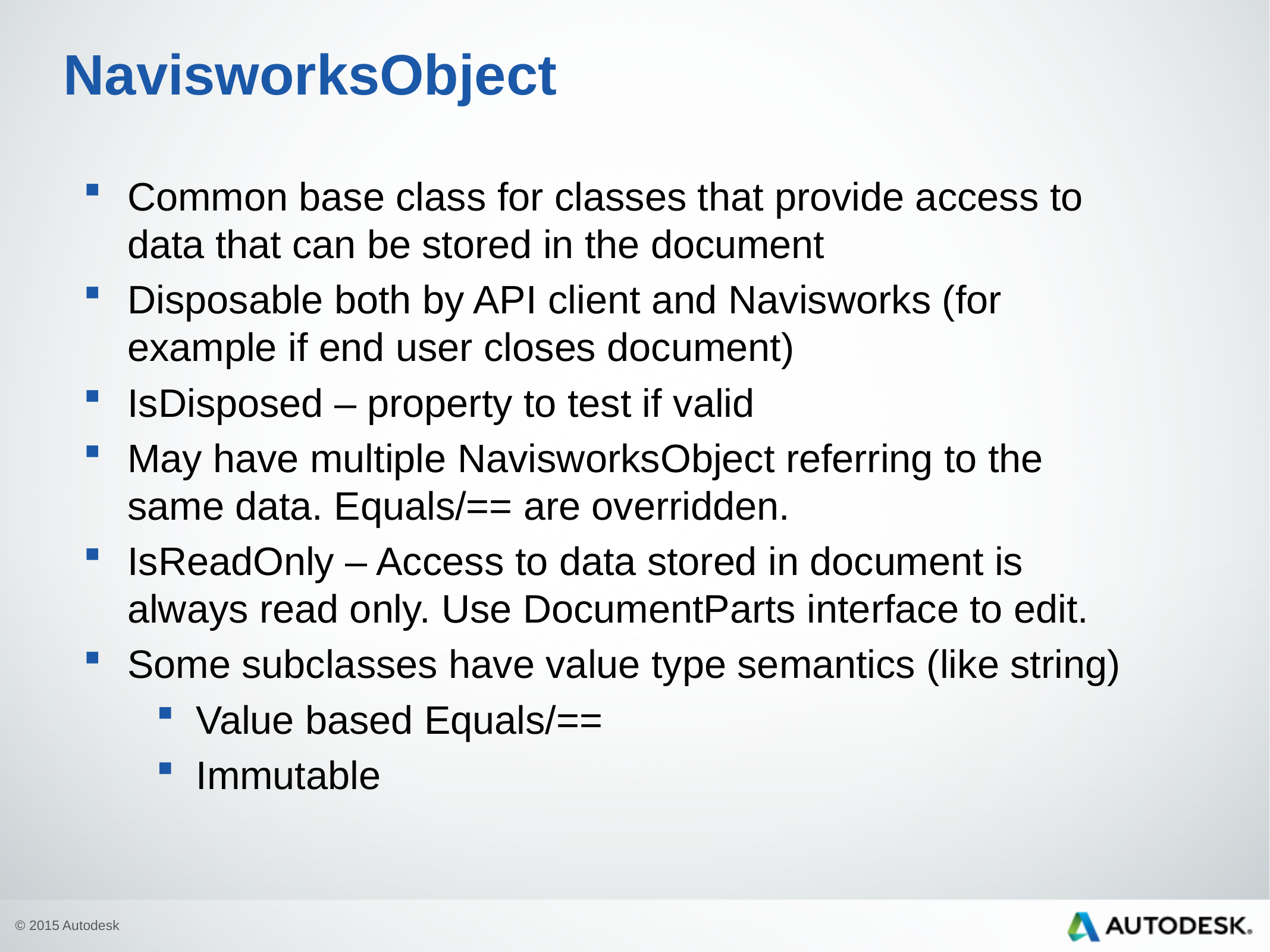

# NavisworksObject
Common base class for classes that provide access to data that can be stored in the document
Disposable both by API client and Navisworks (for example if end user closes document)
IsDisposed – property to test if valid
May have multiple NavisworksObject referring to the same data. Equals/== are overridden.
IsReadOnly – Access to data stored in document is always read only. Use DocumentParts interface to edit.
Some subclasses have value type semantics (like string)
Value based Equals/==
Immutable